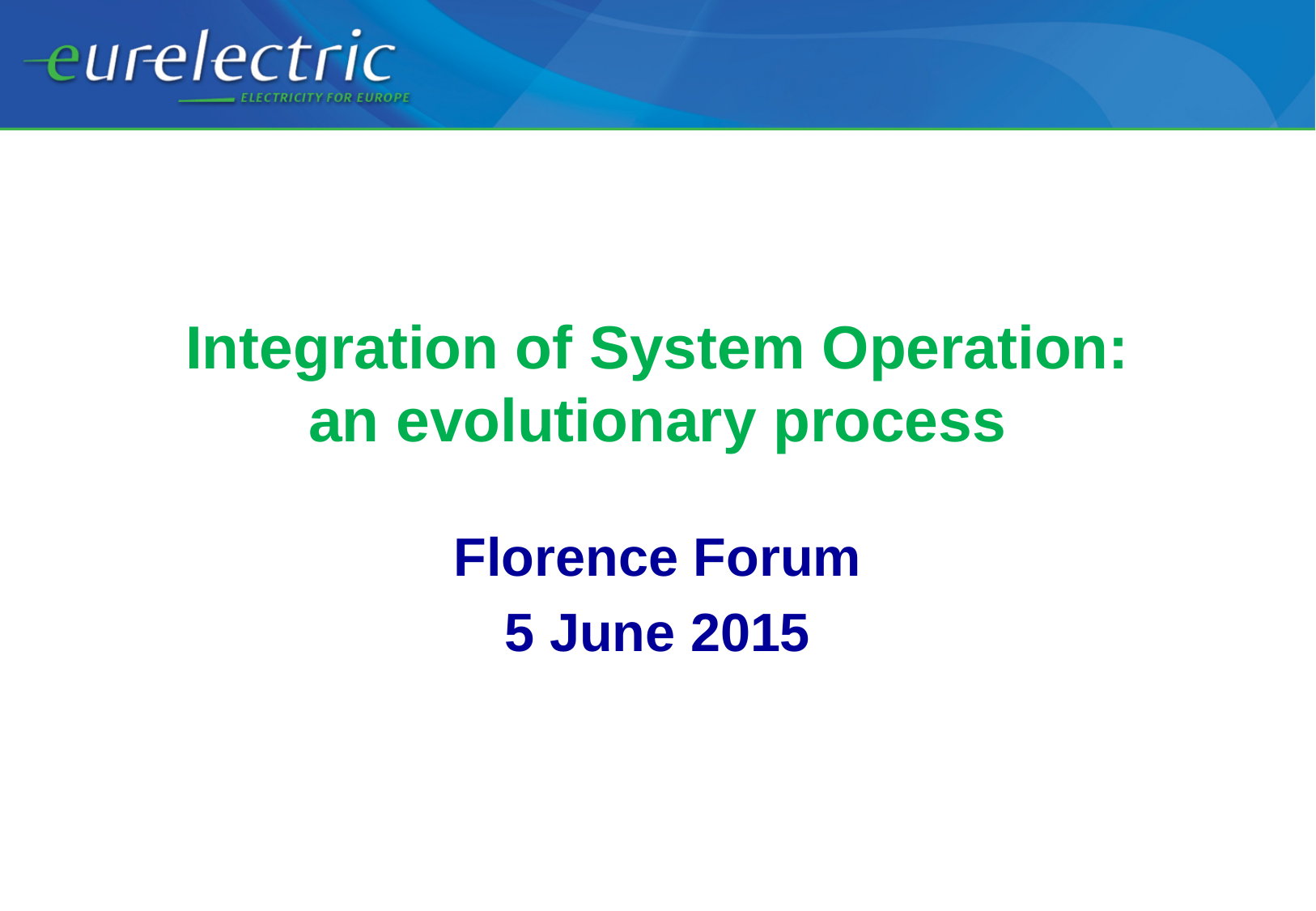

# Integration of System Operation: an evolutionary process
Florence Forum
5 June 2015